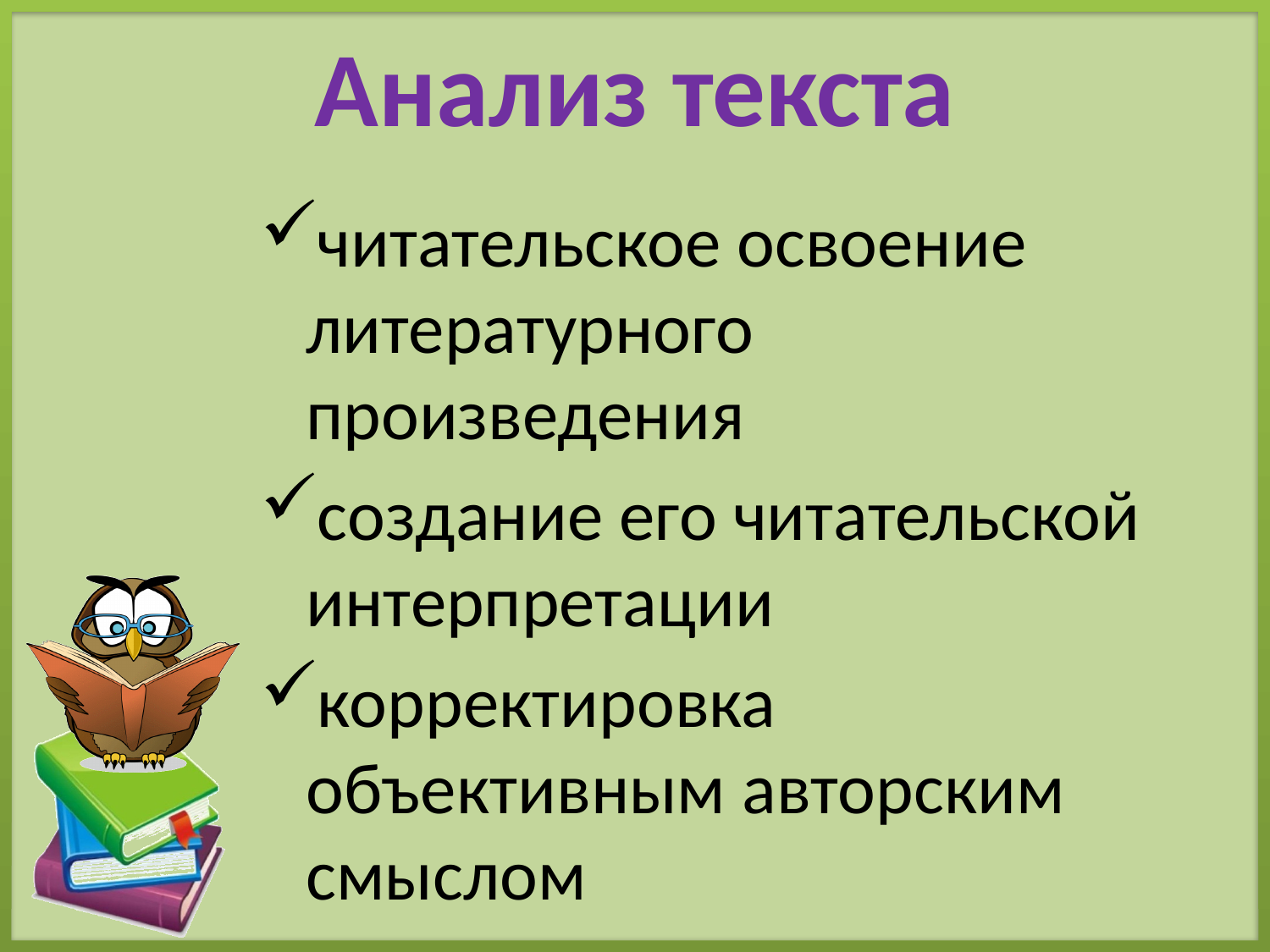

# Анализ текста
читательское освоение литературного произведения
создание его читательской интерпретации
корректировка объективным авторским смыслом